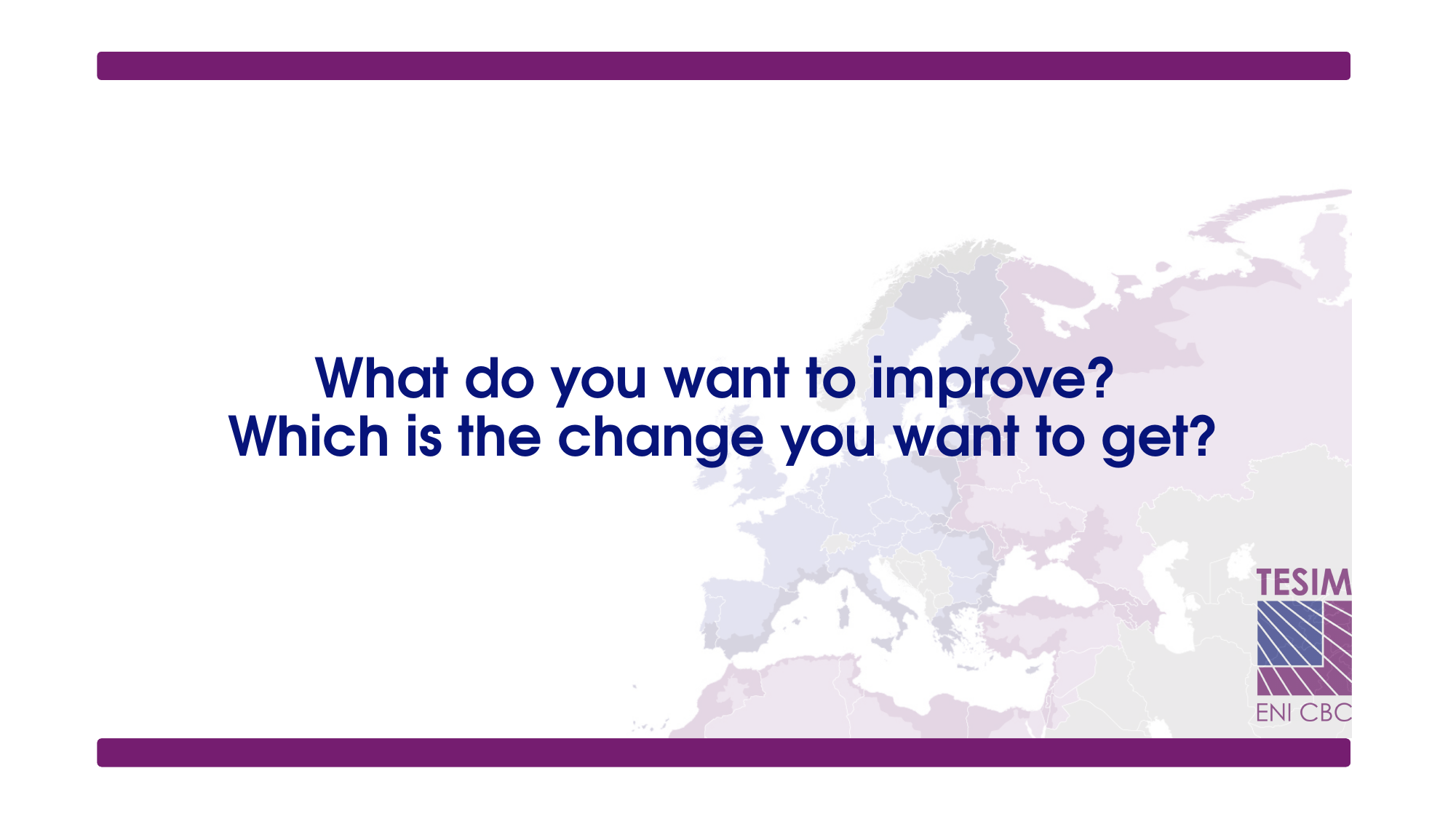

# What do you want to improve? Which is the change you want to get?